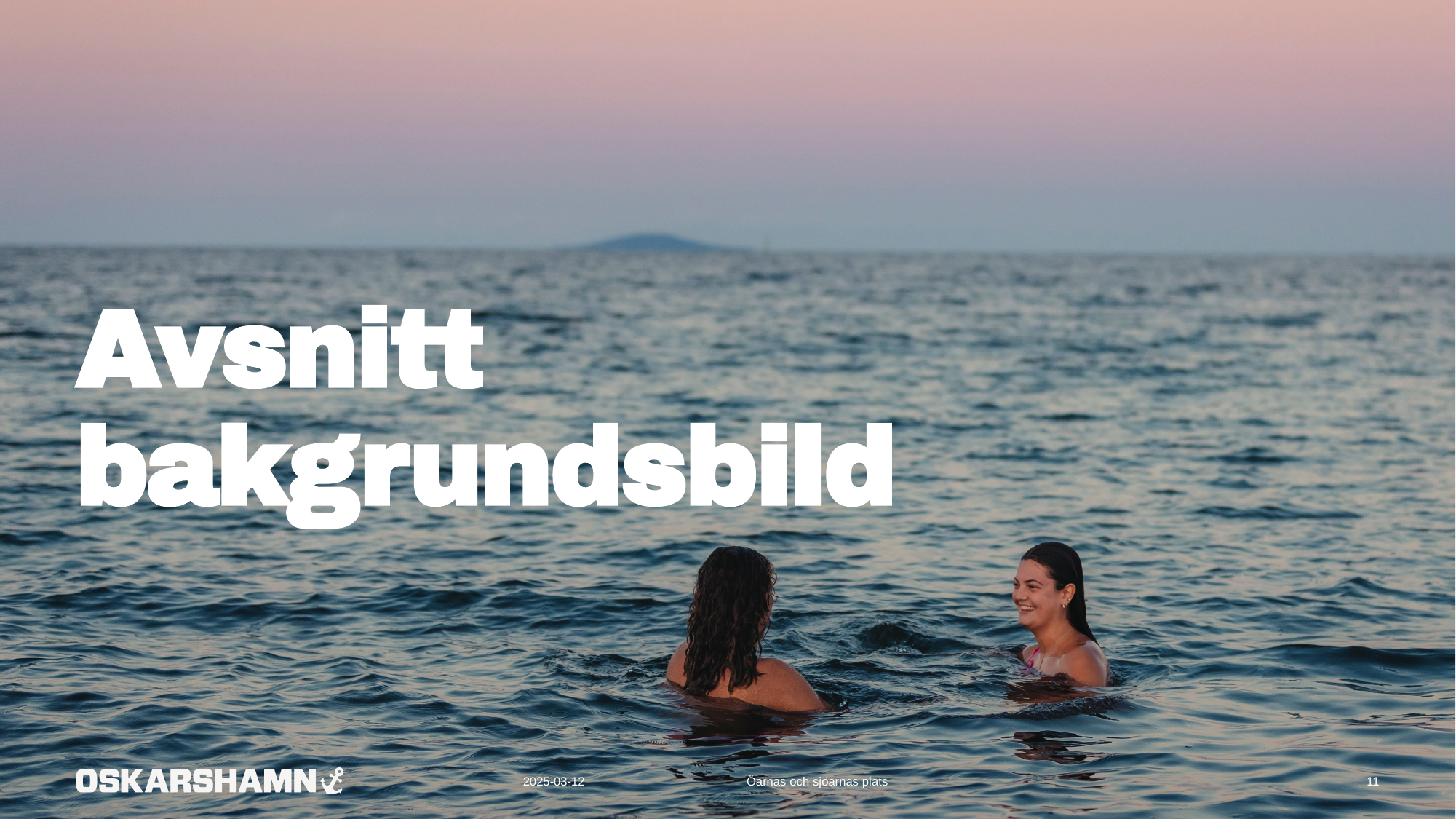

# Avsnitt bakgrundsbild
Öarnas och sjöarnas plats
2025-03-12
11